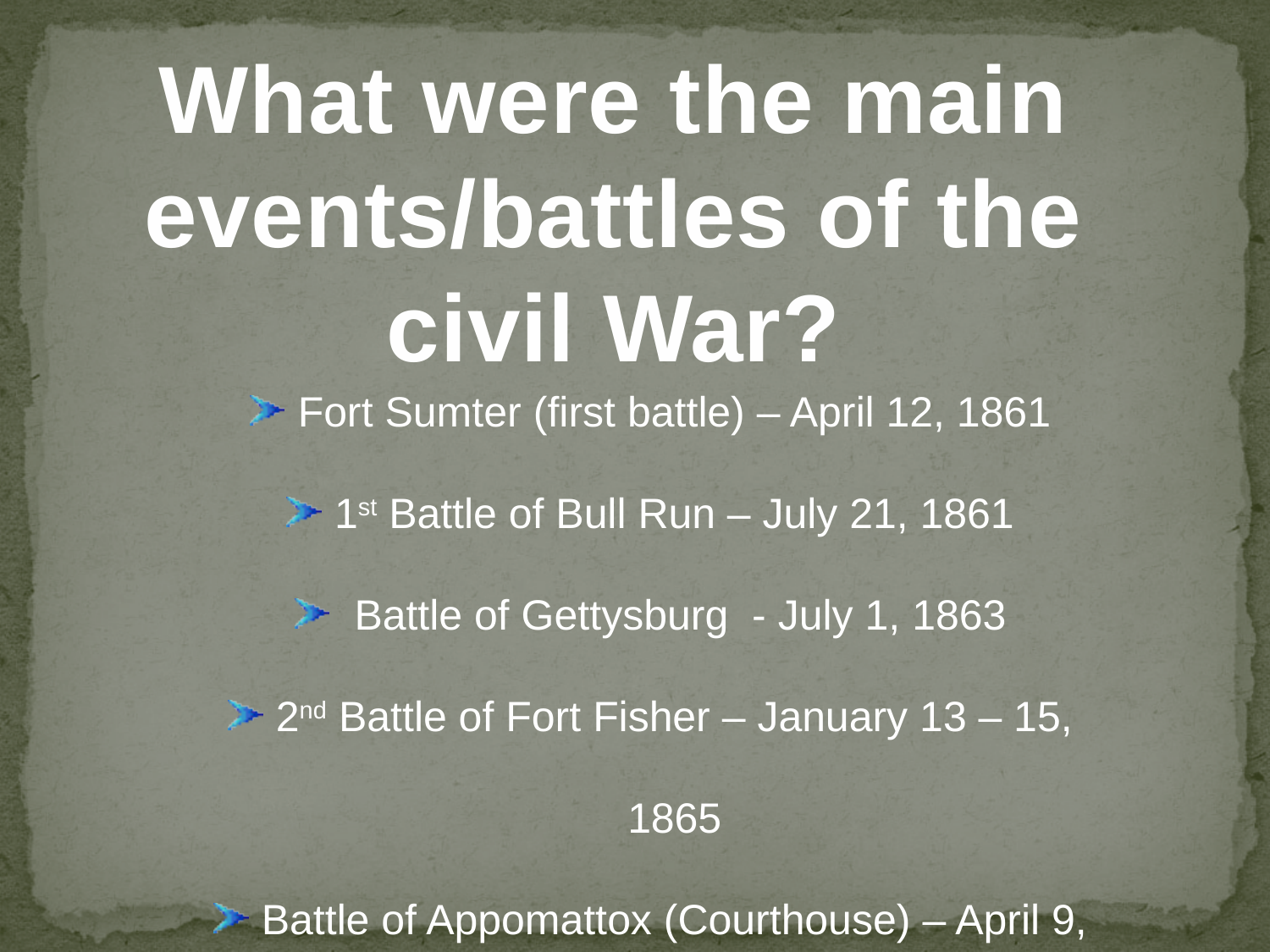

What were the main events/battles of the civil War?
Fort Sumter (first battle) – April 12, 1861
1st Battle of Bull Run – July 21, 1861
 Battle of Gettysburg  - July 1, 1863
2nd Battle of Fort Fisher – January 13 – 15, 1865
Battle of Appomattox (Courthouse) – April 9, 1865